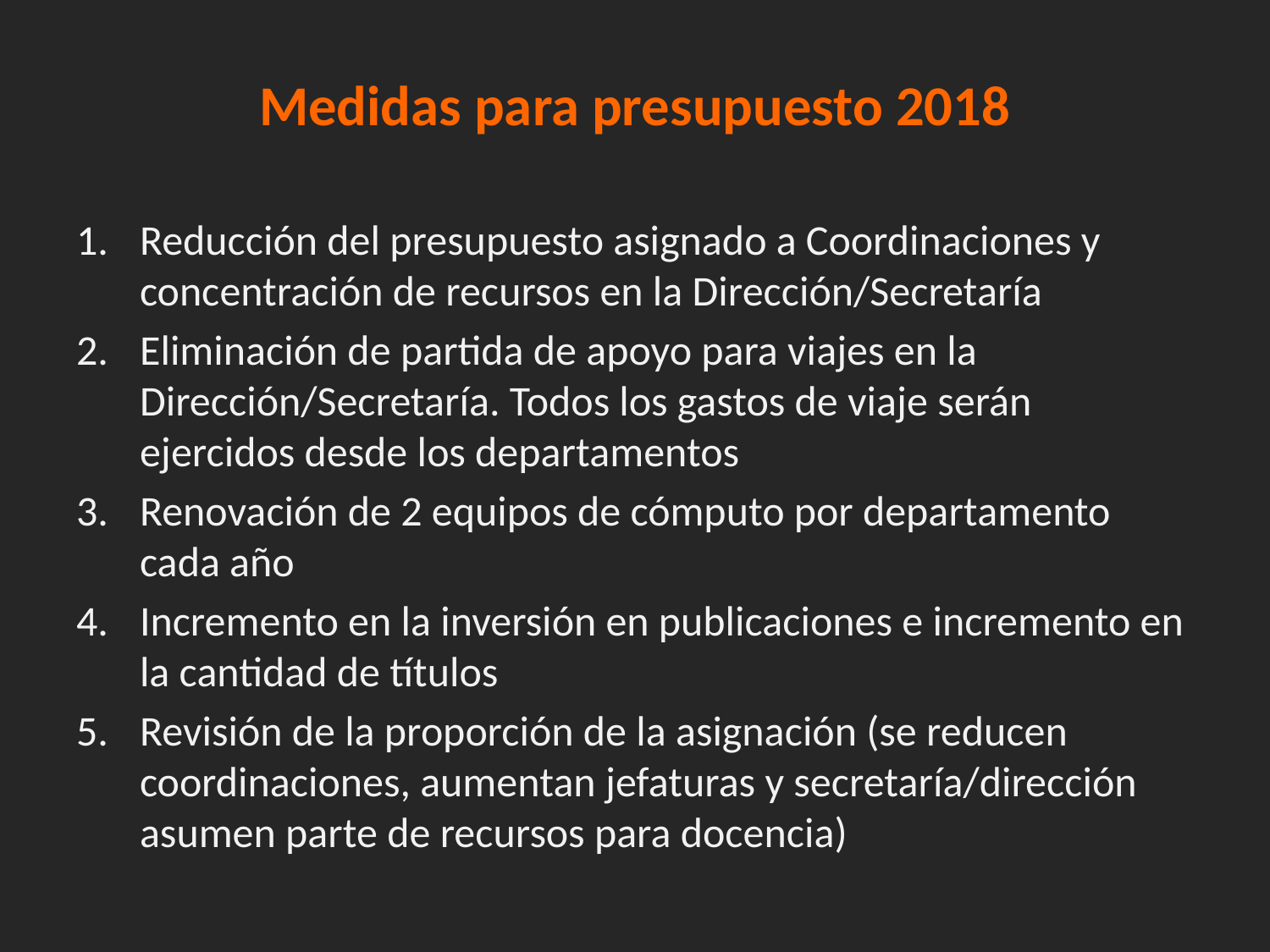

Medidas para presupuesto 2018
Reducción del presupuesto asignado a Coordinaciones y concentración de recursos en la Dirección/Secretaría
Eliminación de partida de apoyo para viajes en la Dirección/Secretaría. Todos los gastos de viaje serán ejercidos desde los departamentos
Renovación de 2 equipos de cómputo por departamento cada año
Incremento en la inversión en publicaciones e incremento en la cantidad de títulos
Revisión de la proporción de la asignación (se reducen coordinaciones, aumentan jefaturas y secretaría/dirección asumen parte de recursos para docencia)